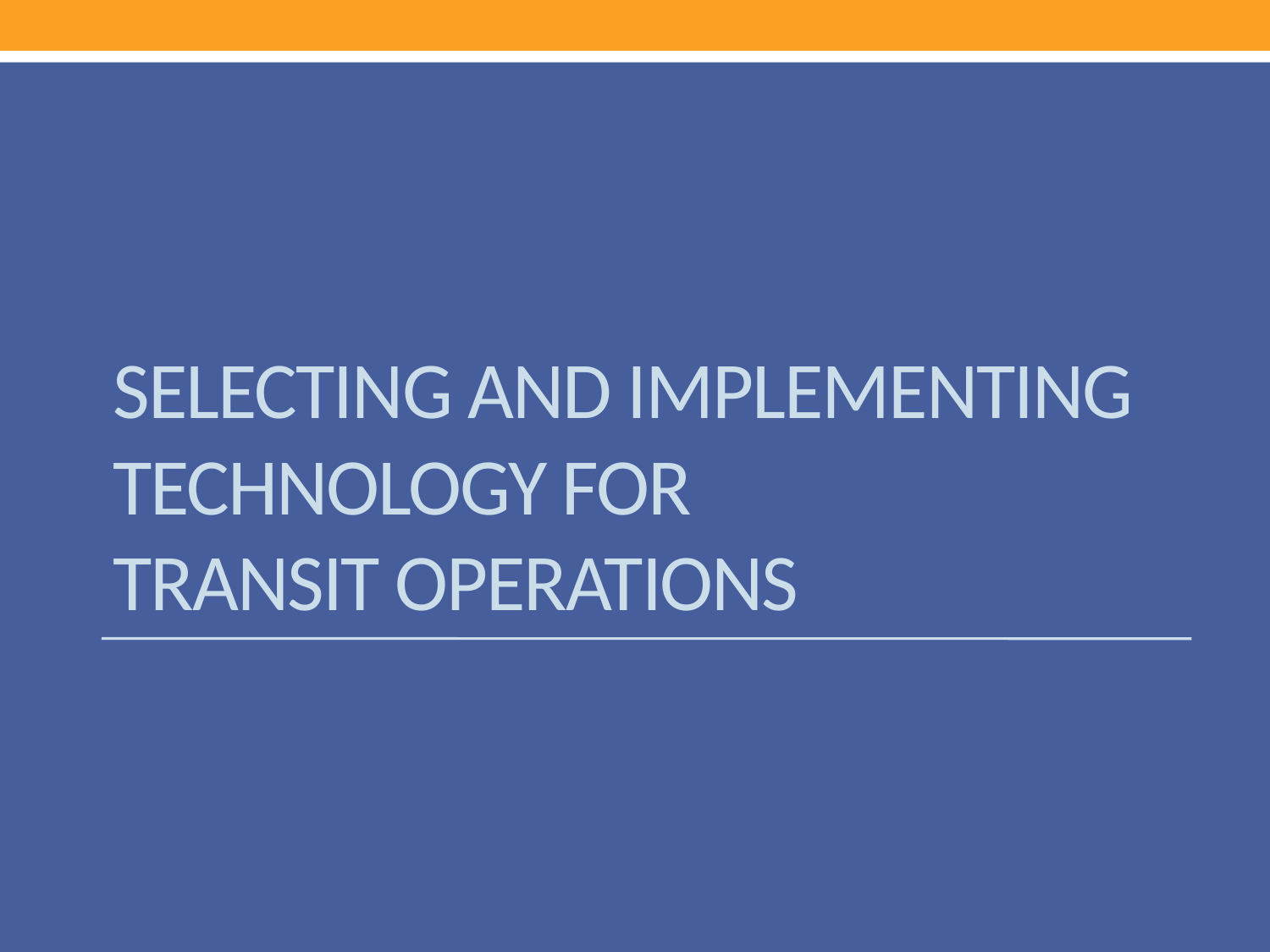

# SELECTING AND IMPLEMENTING TECHNOLOGY FOR TRANSIT OPERATIONS